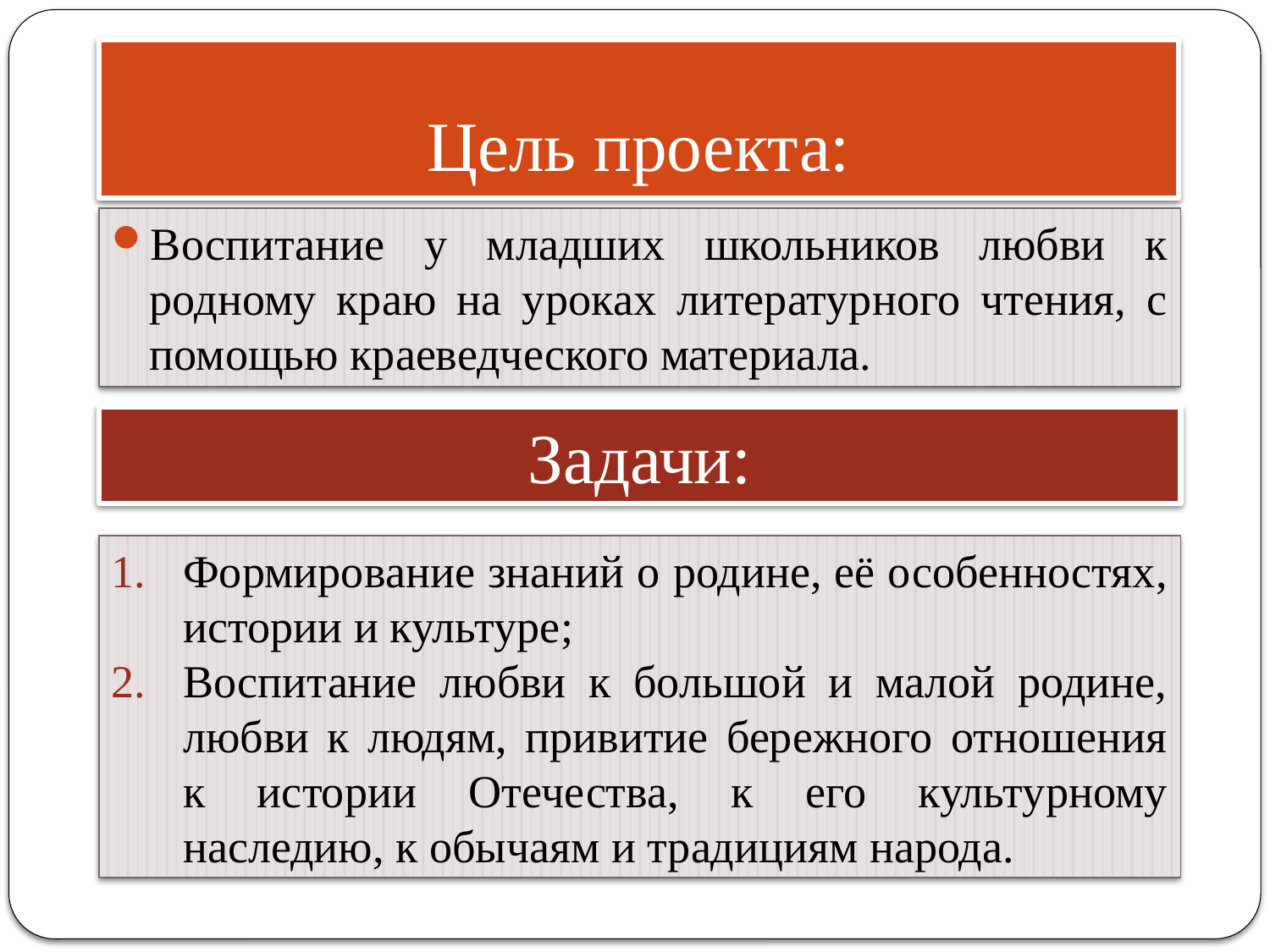

# Цель проекта:
Воспитание у младших школьников любви к родному краю на уроках литературного чтения, с помощью краеведческого материала.
Задачи:
Формирование знаний о родине, её особенностях, истории и культуре;
Воспитание любви к большой и малой родине, любви к людям, привитие бережного отношения к истории Отечества, к его культурному наследию, к обычаям и традициям народа.